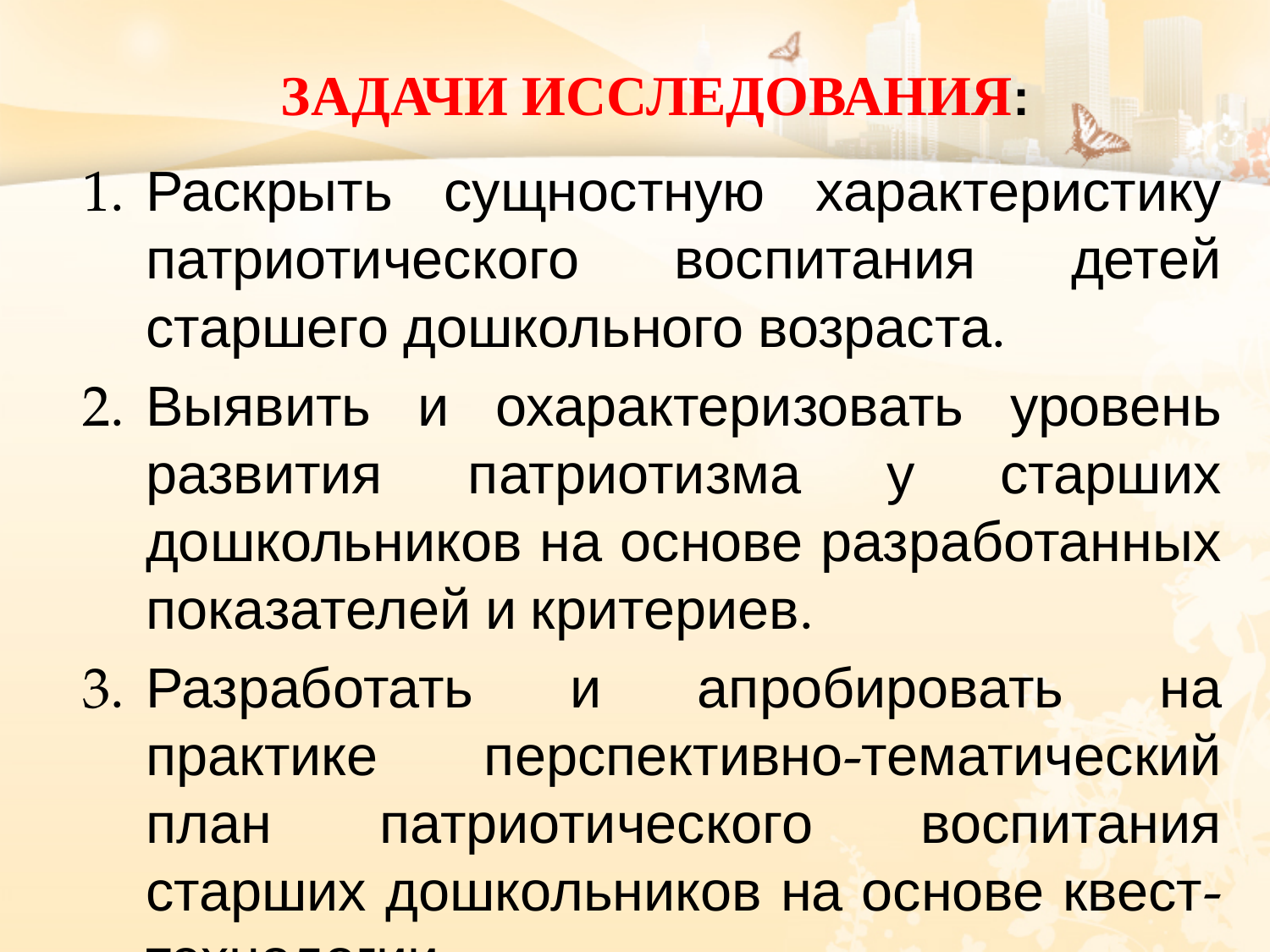

ЗАДАЧИ ИССЛЕДОВАНИЯ:
Раскрыть сущностную характеристику патриотического воспитания детей старшего дошкольного возраста.
Выявить и охарактеризовать уровень развития патриотизма у старших дошкольников на основе разработанных показателей и критериев.
Разработать и апробировать на практике перспективно-тематический план патриотического воспитания старших дошкольников на основе квест-технологии.